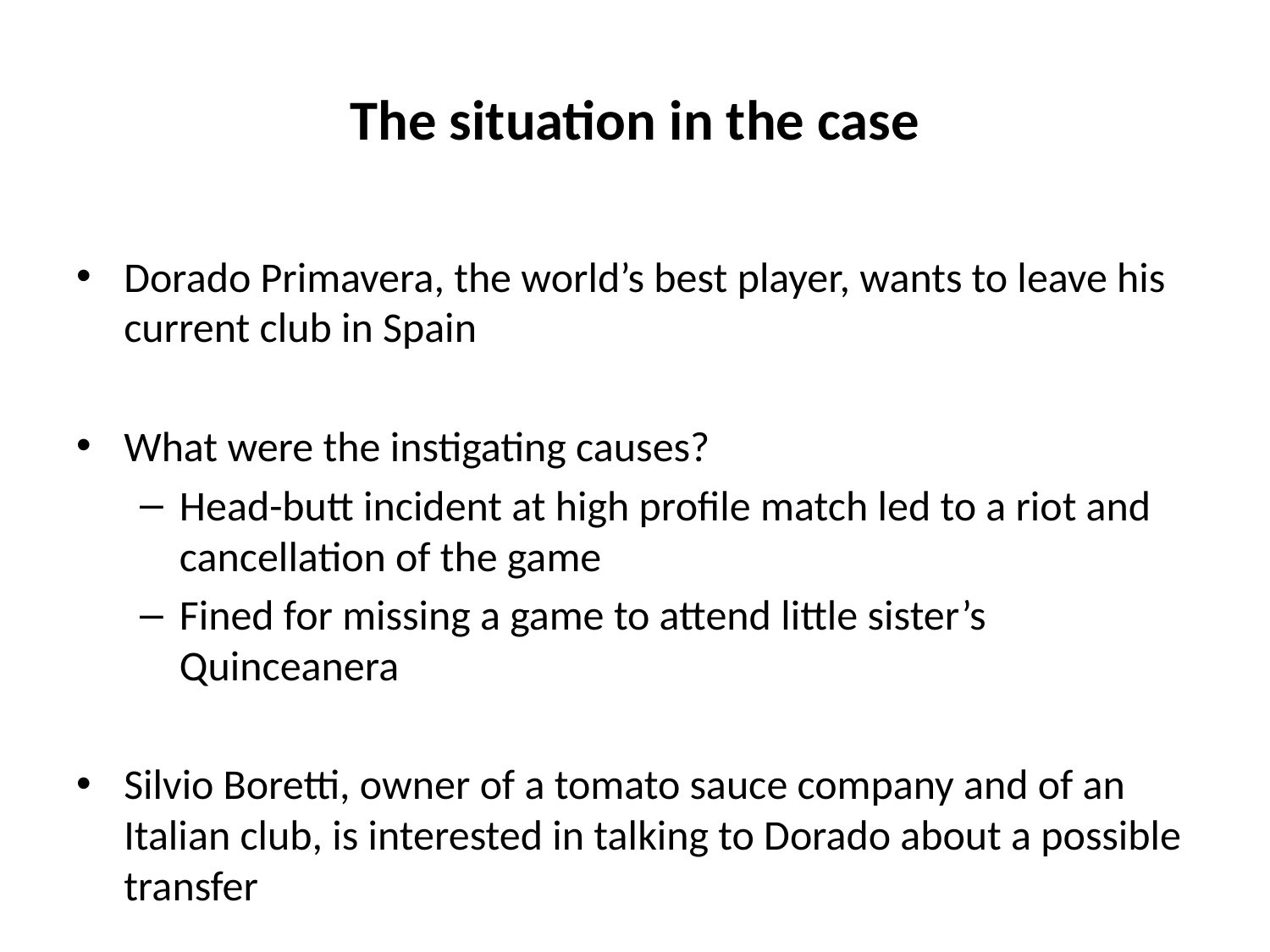

# The situation in the case
Dorado Primavera, the world’s best player, wants to leave his current club in Spain

What were the instigating causes?
Head-butt incident at high profile match led to a riot and cancellation of the game
Fined for missing a game to attend little sister’s Quinceanera

Silvio Boretti, owner of a tomato sauce company and of an Italian club, is interested in talking to Dorado about a possible transfer